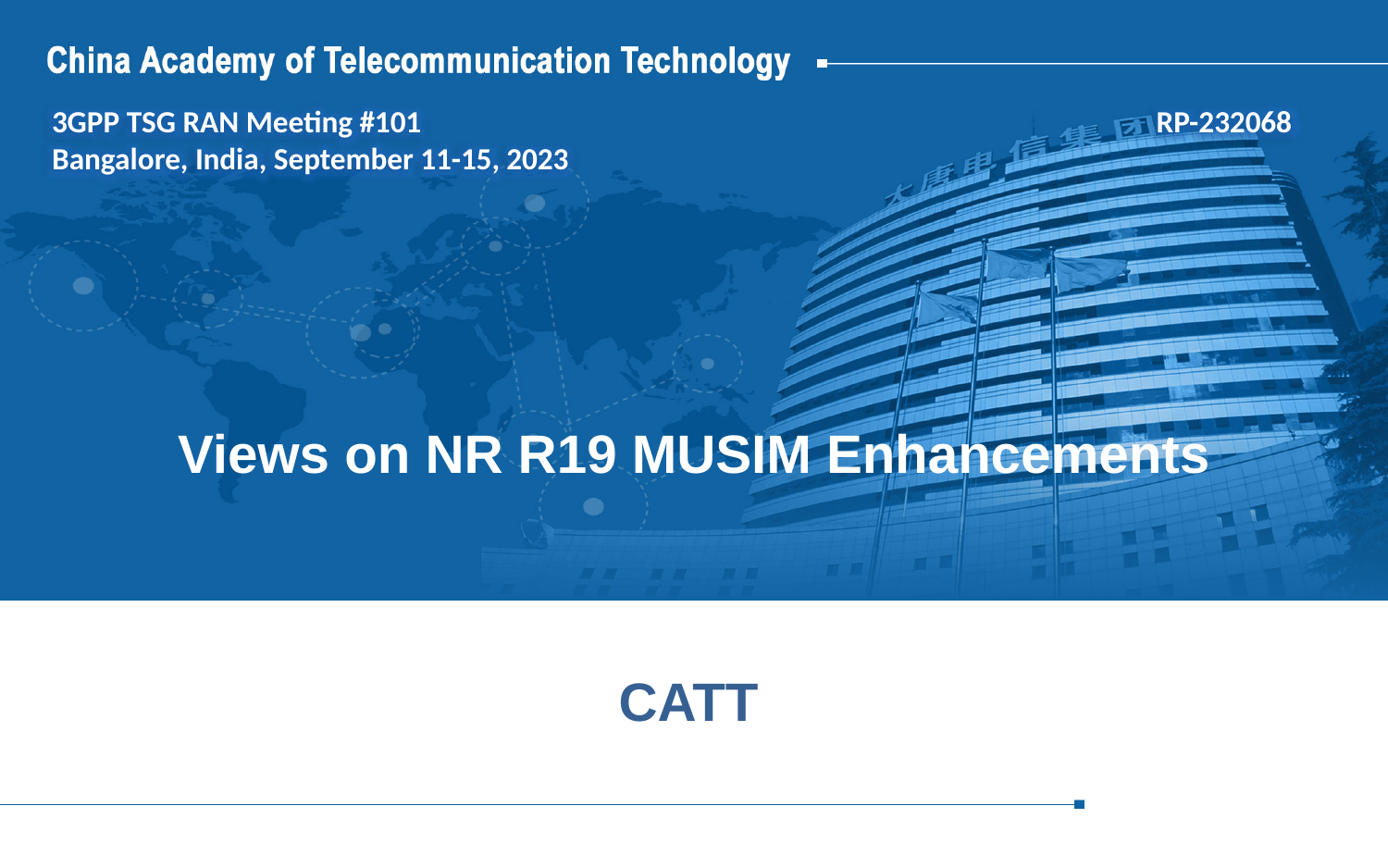

3GPP TSG RAN Meeting #101                                                                                                          RP-232068
Bangalore, India, September 11-15, 2023
# Views on NR R19 MUSIM Enhancements
CATT